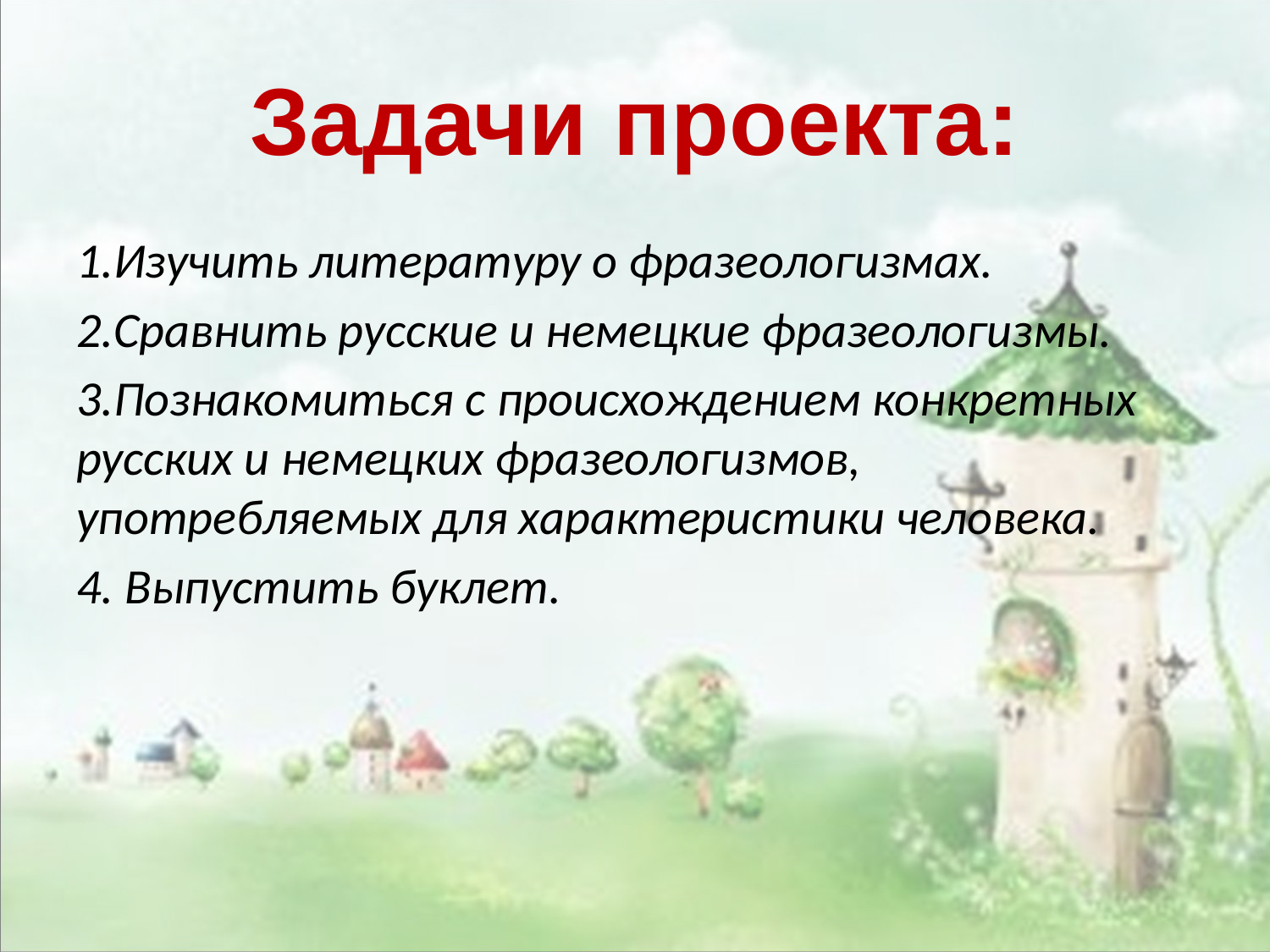

# Задачи проекта:
1.Изучить литературу о фразеологизмах.
2.Сравнить русские и немецкие фразеологизмы.
3.Познакомиться с происхождением конкретных русских и немецких фразеологизмов, употребляемых для характеристики человека.
4. Выпустить буклет.